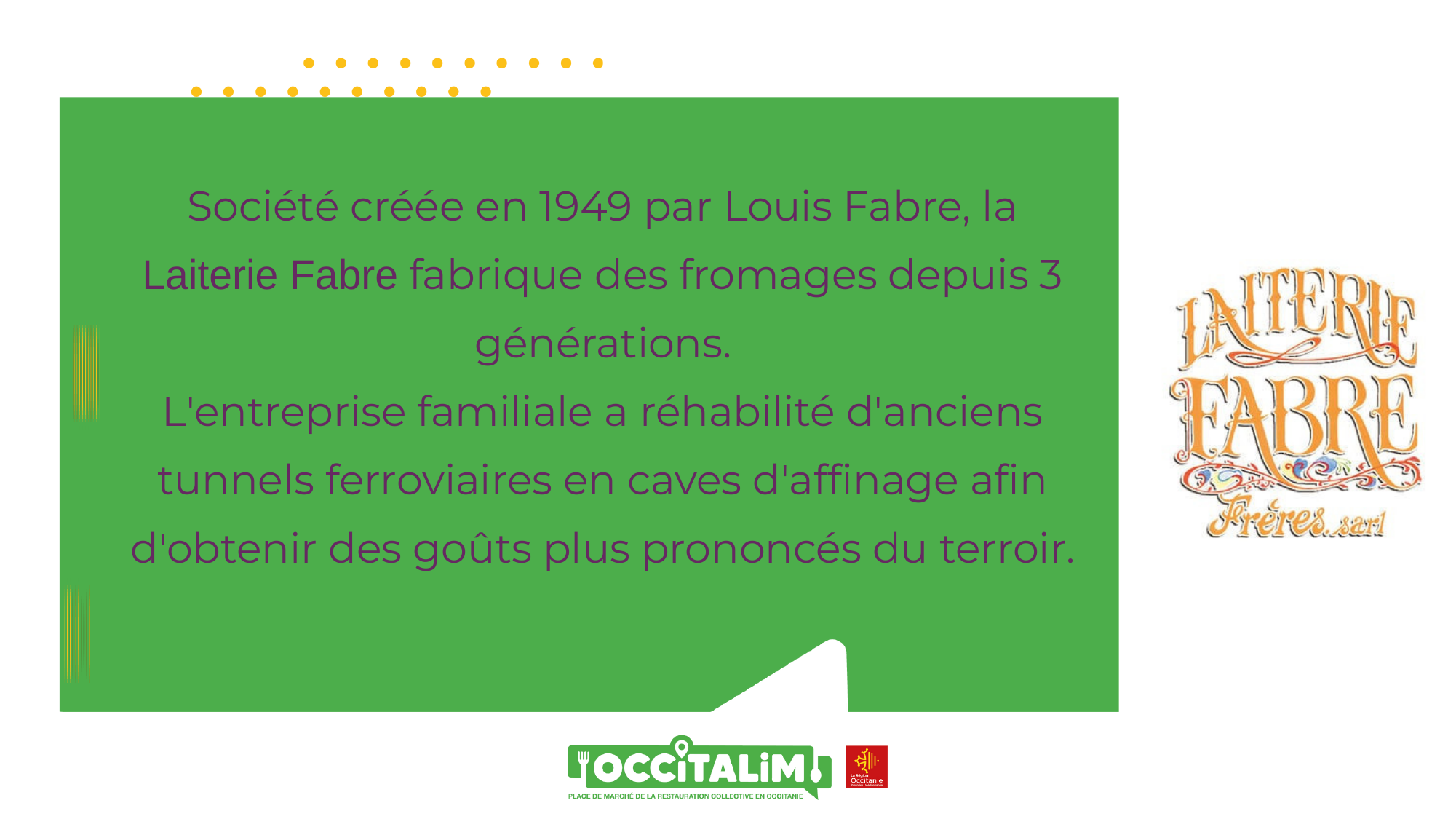

Société créée en 1949 par Louis Fabre, la Laiterie Fabre fabrique des fromages depuis 3 générations.
L'entreprise familiale a réhabilité d'anciens tunnels ferroviaires en caves d'affinage afin d'obtenir des goûts plus prononcés du terroir.